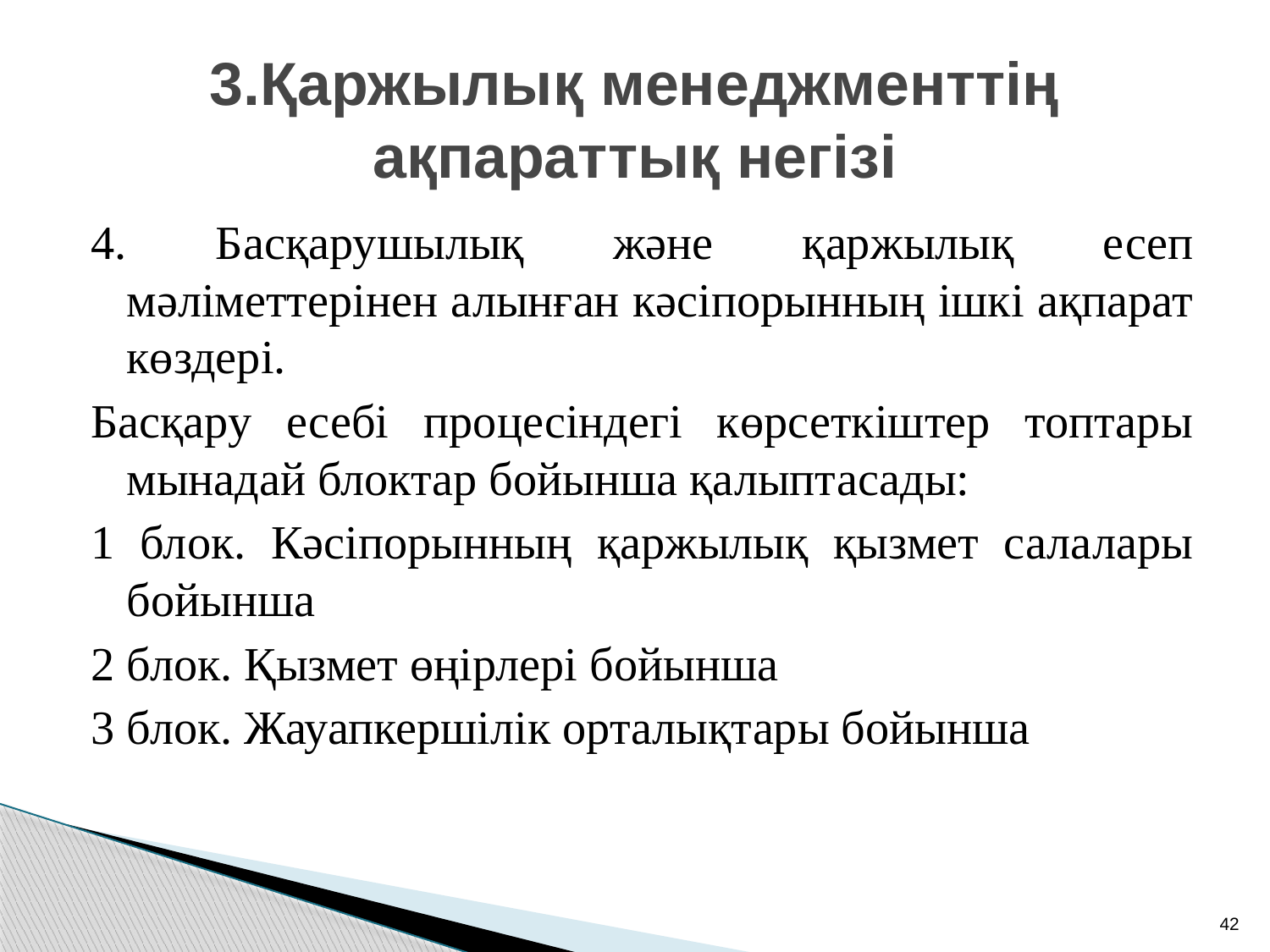

# 3.Қаржылық менеджменттің ақпараттық негізі
4. Басқарушылық және қаржылық есеп мәліметтерінен алынған кәсіпорынның ішкі ақпарат көздері.
Басқару есебі процесіндегі көрсеткіштер топтары мынадай блоктар бойынша қалыптасады:
1 блок. Кәсіпорынның қаржылық қызмет салалары бойынша
2 блок. Қызмет өңірлері бойынша
3 блок. Жауапкершілік орталықтары бойынша

42